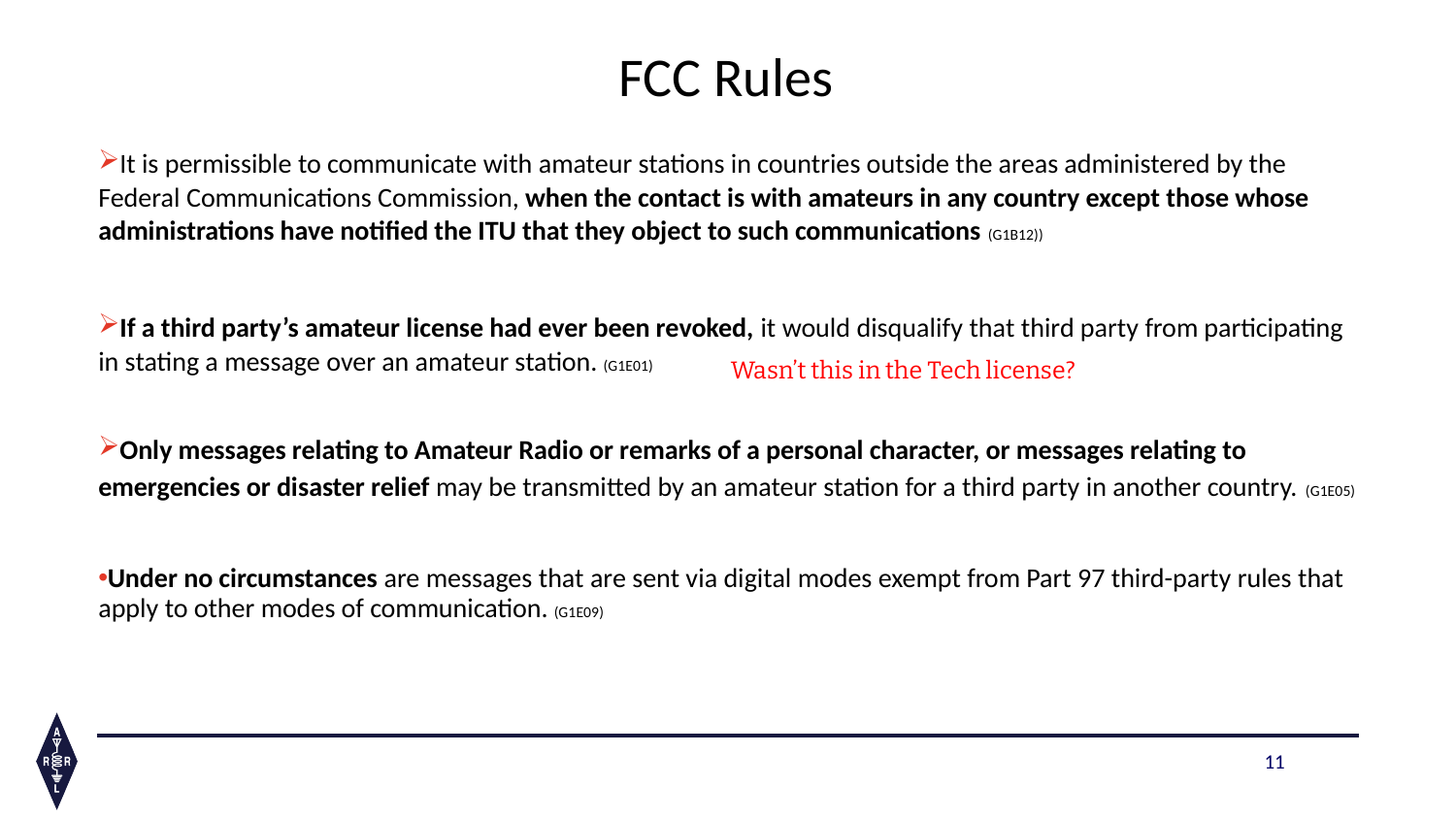

# FCC Rules
It is permissible to communicate with amateur stations in countries outside the areas administered by the Federal Communications Commission, when the contact is with amateurs in any country except those whose administrations have notified the ITU that they object to such communications (G1B12))

If a third party’s amateur license had ever been revoked, it would disqualify that third party from participating in stating a message over an amateur station. (G1E01)

Only messages relating to Amateur Radio or remarks of a personal character, or messages relating to emergencies or disaster relief may be transmitted by an amateur station for a third party in another country. (G1E05)

Under no circumstances are messages that are sent via digital modes exempt from Part 97 third-party rules that apply to other modes of communication. (G1E09)
Wasn’t this in the Tech license?
11